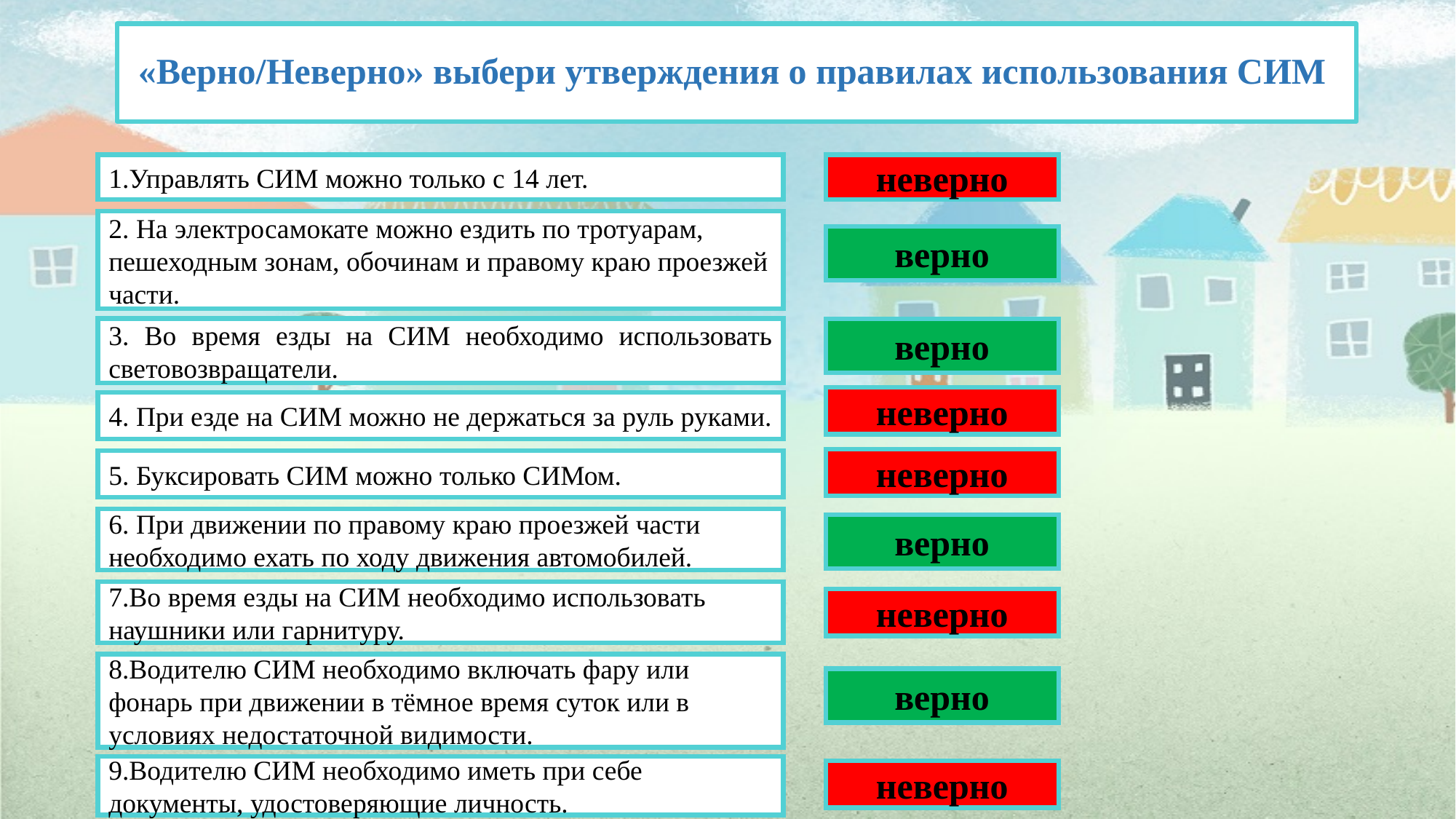

# «Верно/Неверно» выбери утверждения о правилах использования СИМ
неверно
1.Управлять СИМ можно только с 14 лет.
2. На электросамокате можно ездить по тротуарам, пешеходным зонам, обочинам и правому краю проезжей части.
верно
3. Во время езды на СИМ необходимо использовать световозвращатели.
верно
неверно
4. При езде на СИМ можно не держаться за руль руками.
неверно
5. Буксировать СИМ можно только СИМом.
6. При движении по правому краю проезжей части необходимо ехать по ходу движения автомобилей.
верно
7.Во время езды на СИМ необходимо использовать наушники или гарнитуру.
неверно
8.Водителю СИМ необходимо включать фару или фонарь при движении в тёмное время суток или в условиях недостаточной видимости.
верно
9.Водителю СИМ необходимо иметь при себе документы, удостоверяющие личность.
неверно